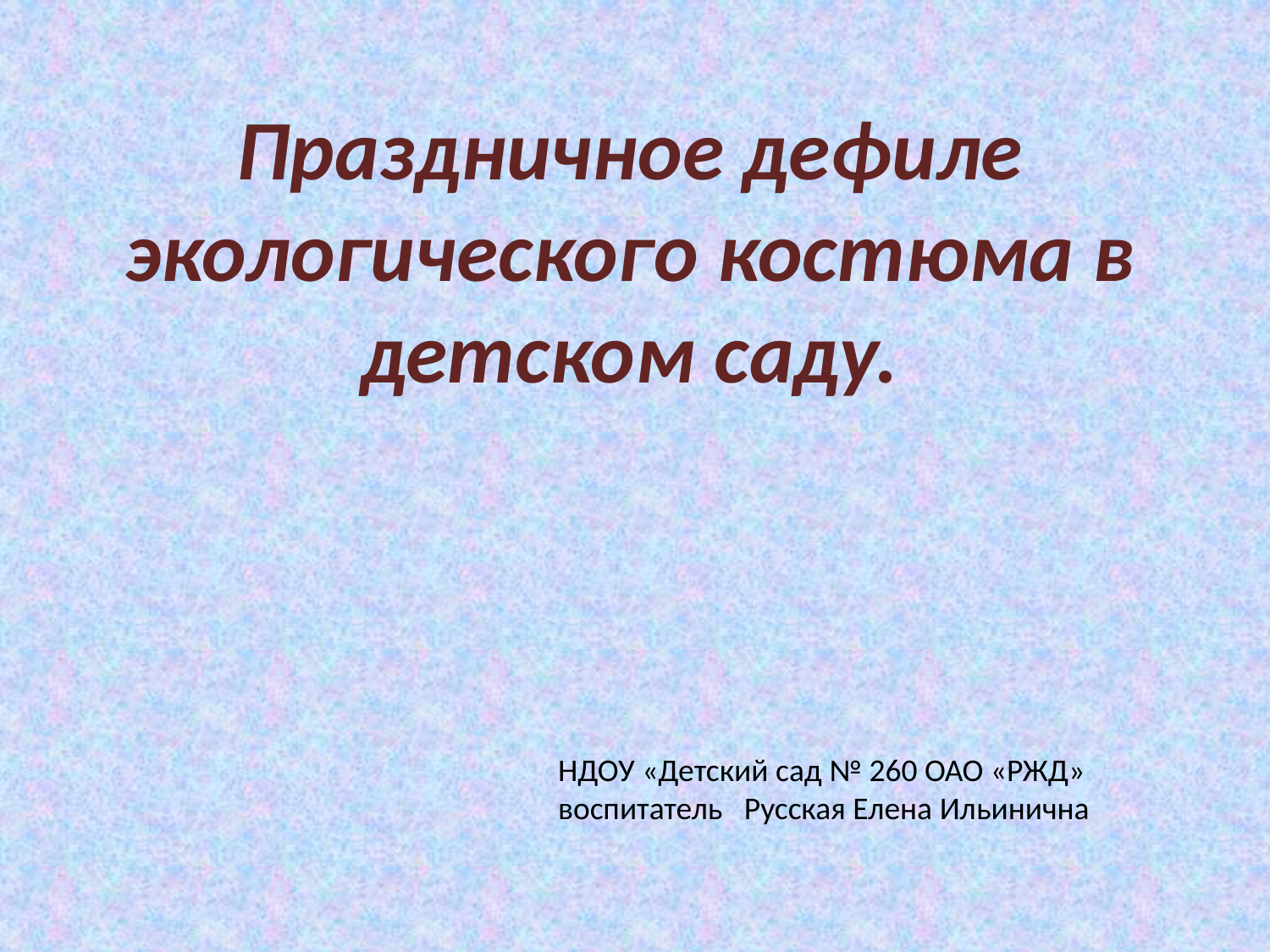

Праздничное дефиле экологического костюма в детском саду.

НДОУ «Детский сад № 260 ОАО «РЖД»
воспитатель   Русская Елена Ильинична